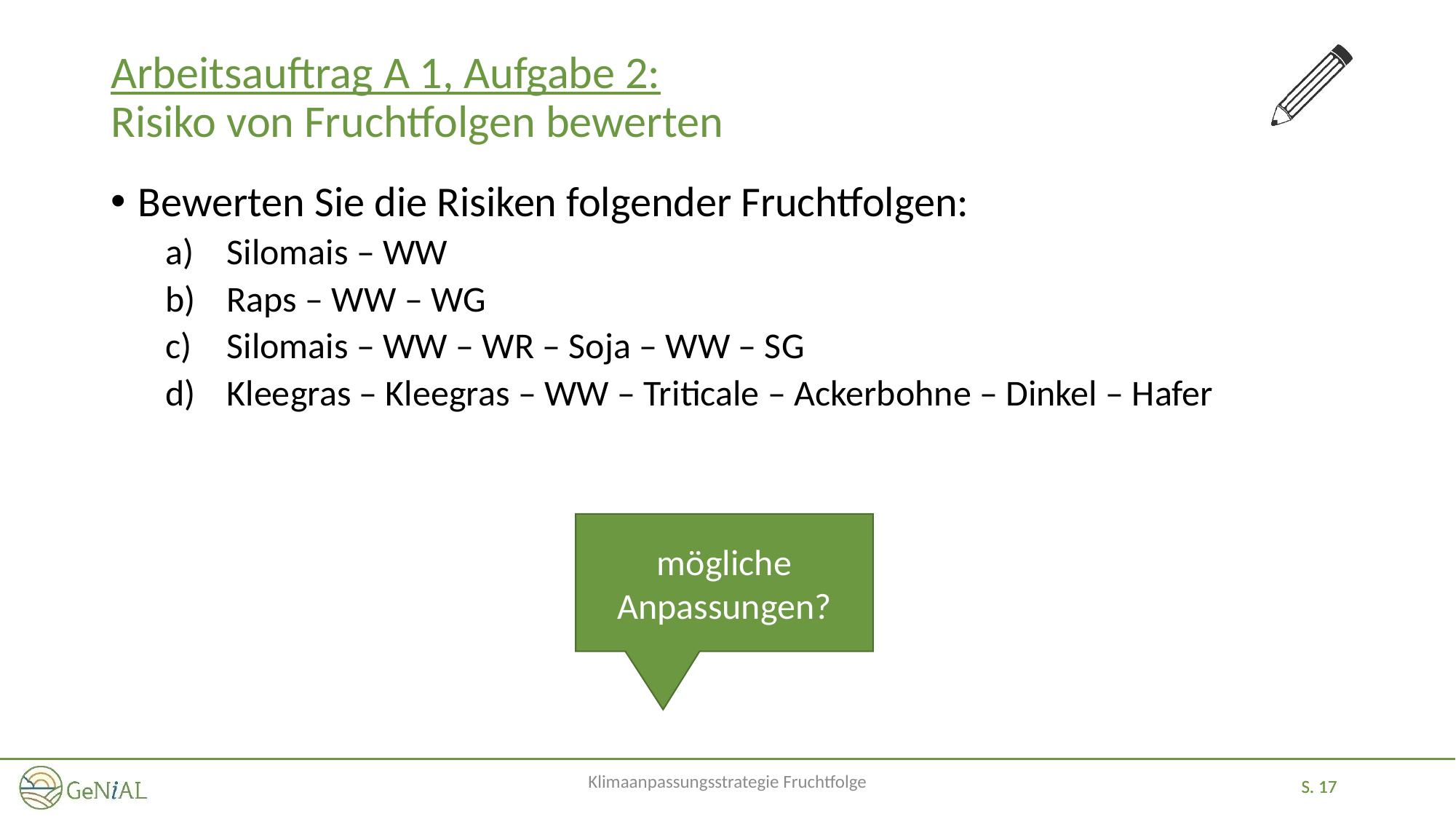

# Arbeitsauftrag A 1, Aufgabe 2: Risiko von Fruchtfolgen bewerten
Bewerten Sie die Risiken folgender Fruchtfolgen:
Silomais – WW
Raps – WW – WG
Silomais – WW – WR – Soja – WW – SG
Kleegras – Kleegras – WW – Triticale – Ackerbohne – Dinkel – Hafer

mögliche Anpassungen?
Klimaanpassungsstrategie Fruchtfolge